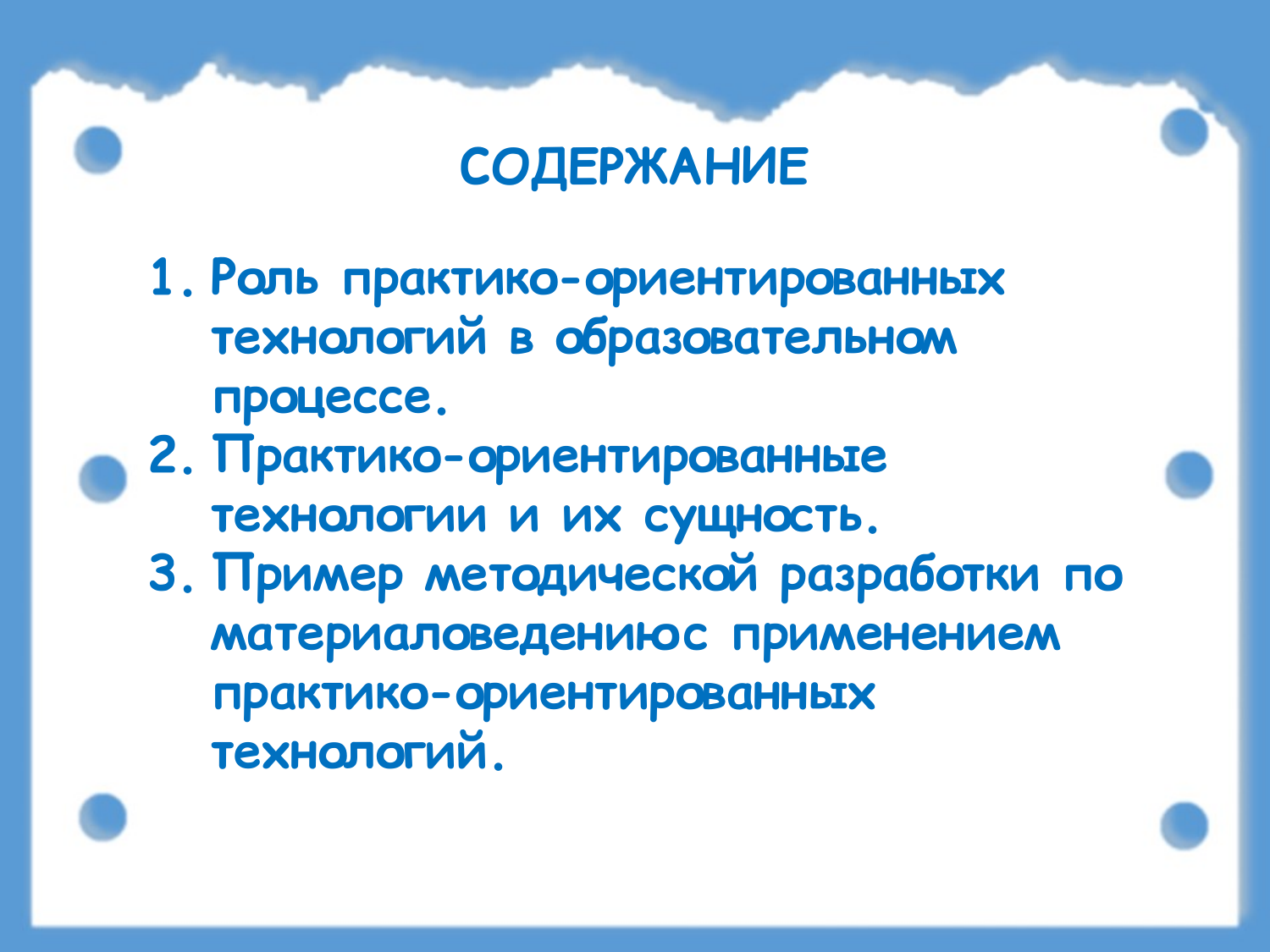

СОДЕРЖАНИЕ

Роль практико-ориентированных технологий в образовательном процессе.
Практико-ориентированные технологии и их сущность.
Пример методической разработки по материаловедению с применением практико-ориентированных технологий.